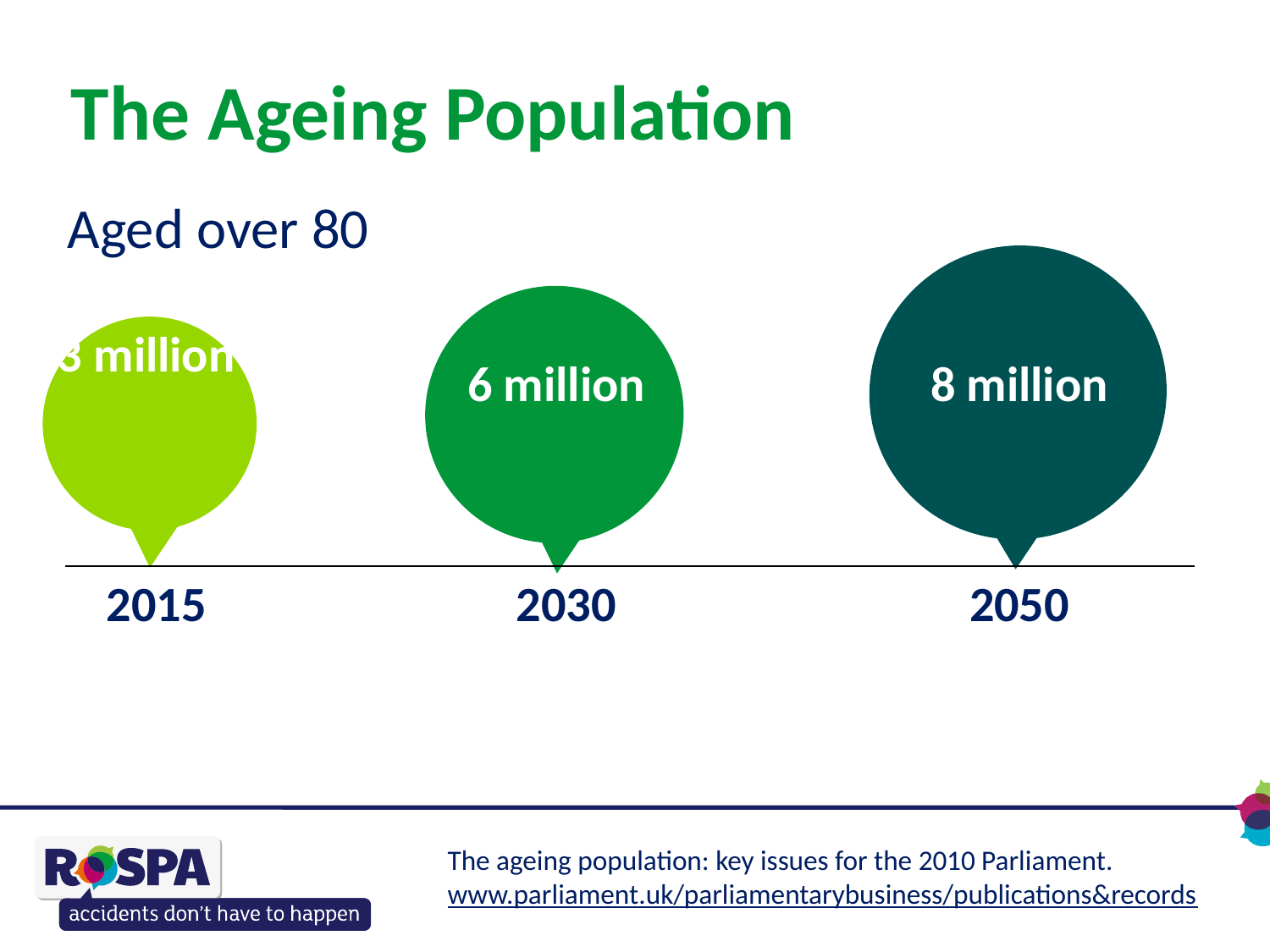

The Ageing Population
Aged over 80

2050
3 million

2030
6 million
8 million

2015
The ageing population: key issues for the 2010 Parliament.
www.parliament.uk/parliamentarybusiness/publications&records